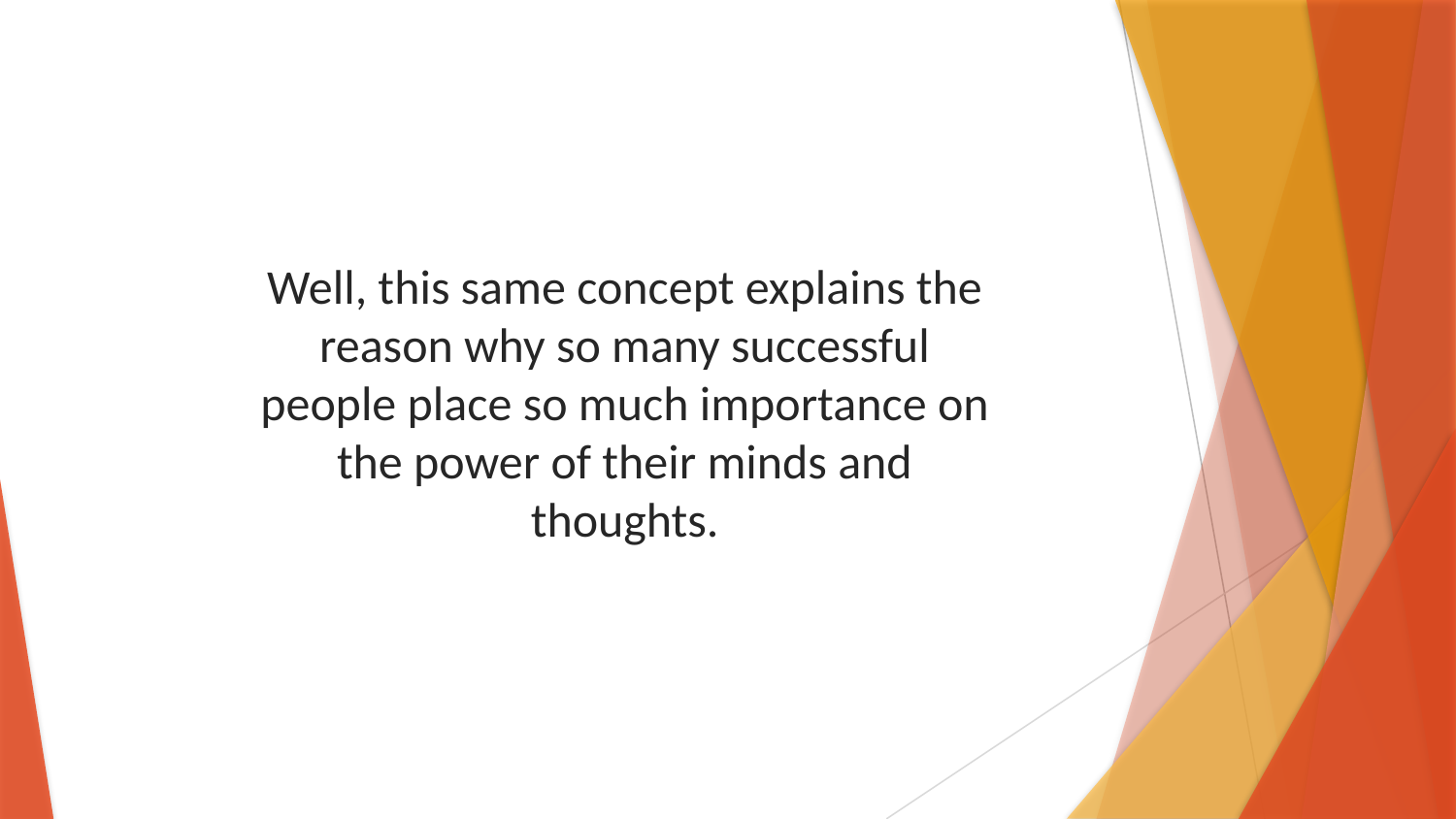

Well, this same concept explains the reason why so many successful people place so much importance on the power of their minds and thoughts.